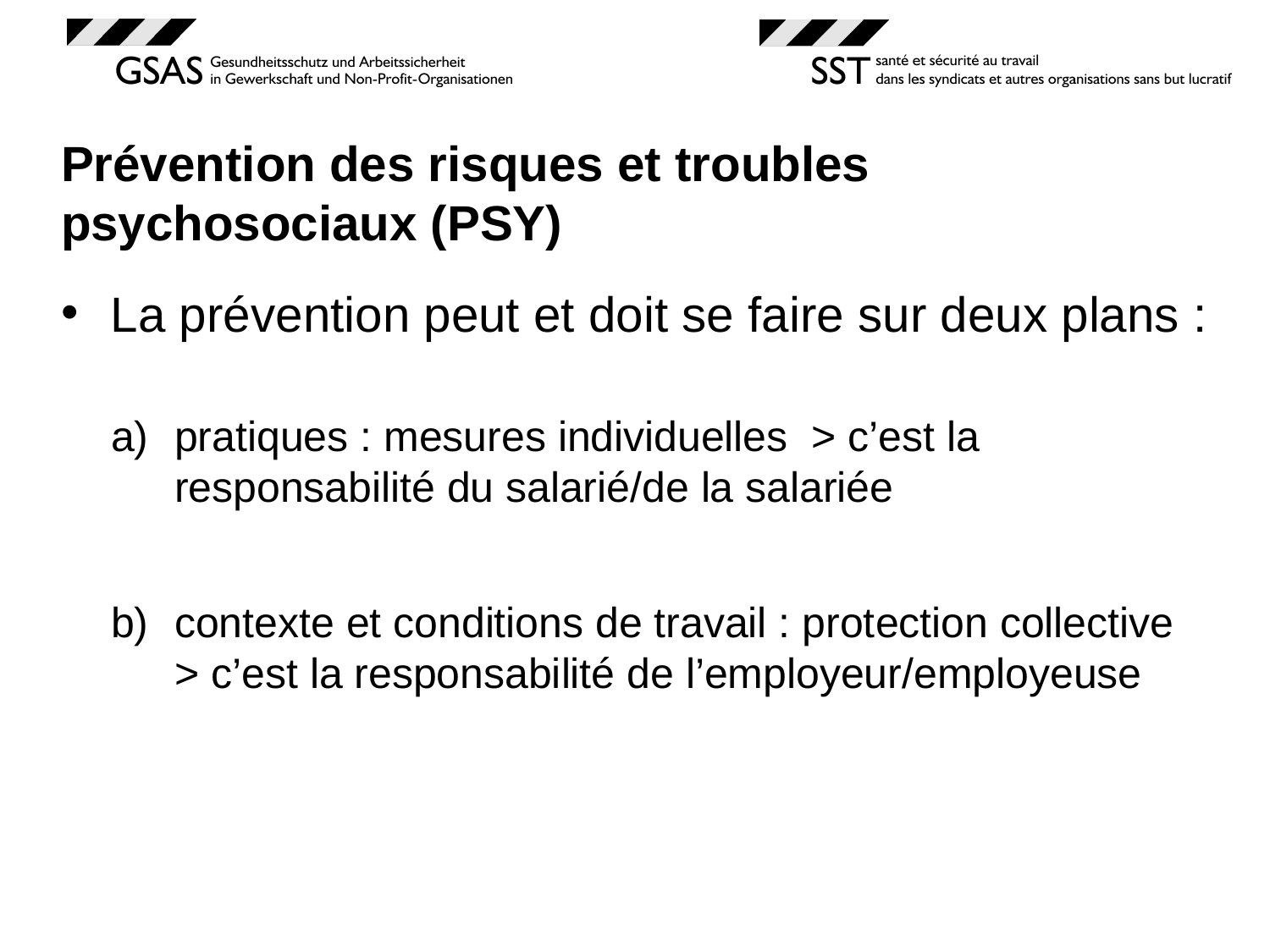

# Prévention des risques et troubles psychosociaux (PSY)
La prévention peut et doit se faire sur deux plans :
pratiques : mesures individuelles  > c’est la responsabilité du salarié/de la salariée

contexte et conditions de travail : protection collective > c’est la responsabilité de l’employeur/employeuse